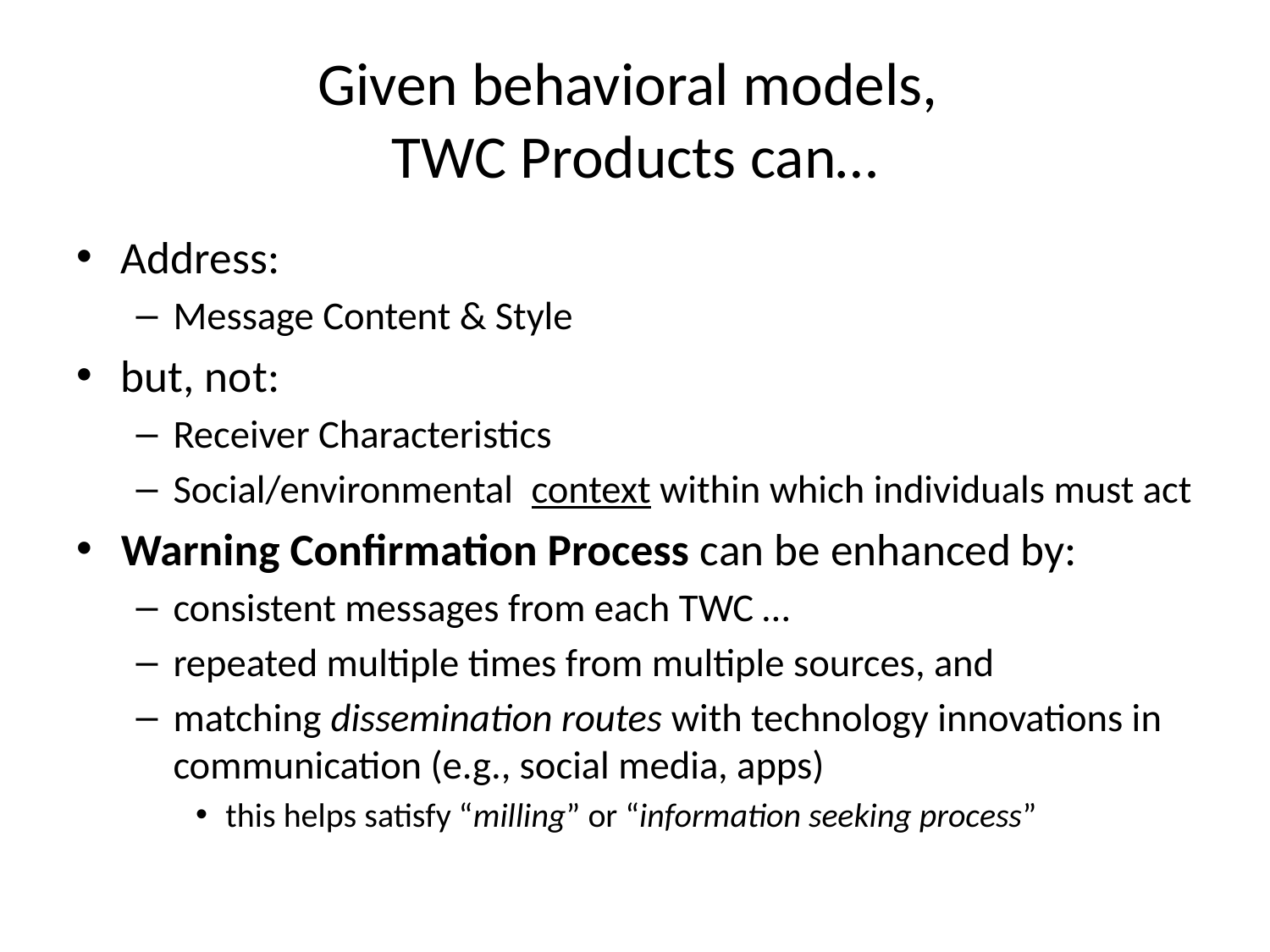

# Given behavioral models, TWC Products can…
Address:
Message Content & Style
but, not:
Receiver Characteristics
Social/environmental  context within which individuals must act
Warning Confirmation Process can be enhanced by:
consistent messages from each TWC …
repeated multiple times from multiple sources, and
matching dissemination routes with technology innovations in communication (e.g., social media, apps)
this helps satisfy “milling” or “information seeking process”